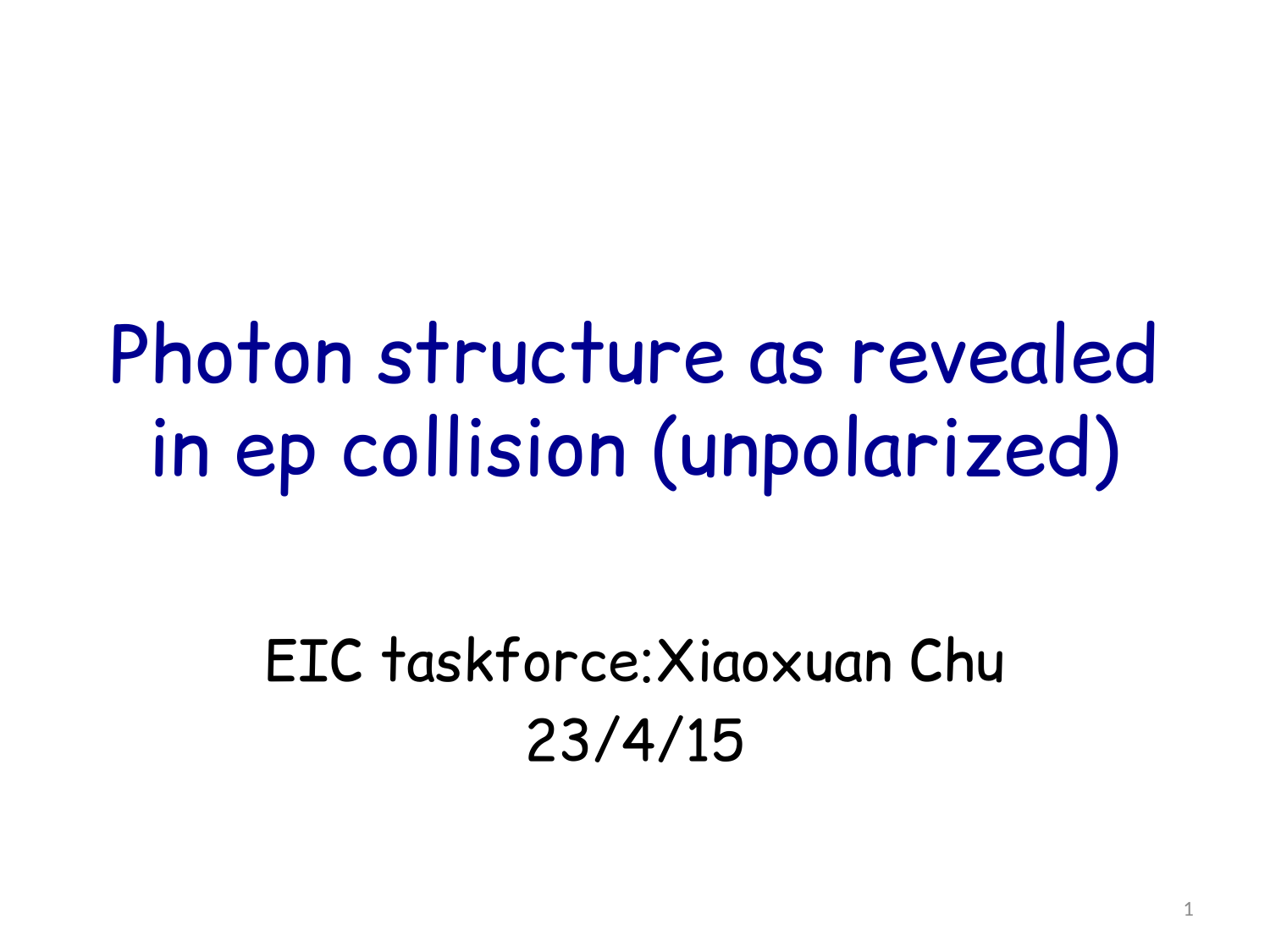

# Photon structure as revealed in ep collision (unpolarized)

EIC taskforce:Xiaoxuan Chu
23/4/15
1